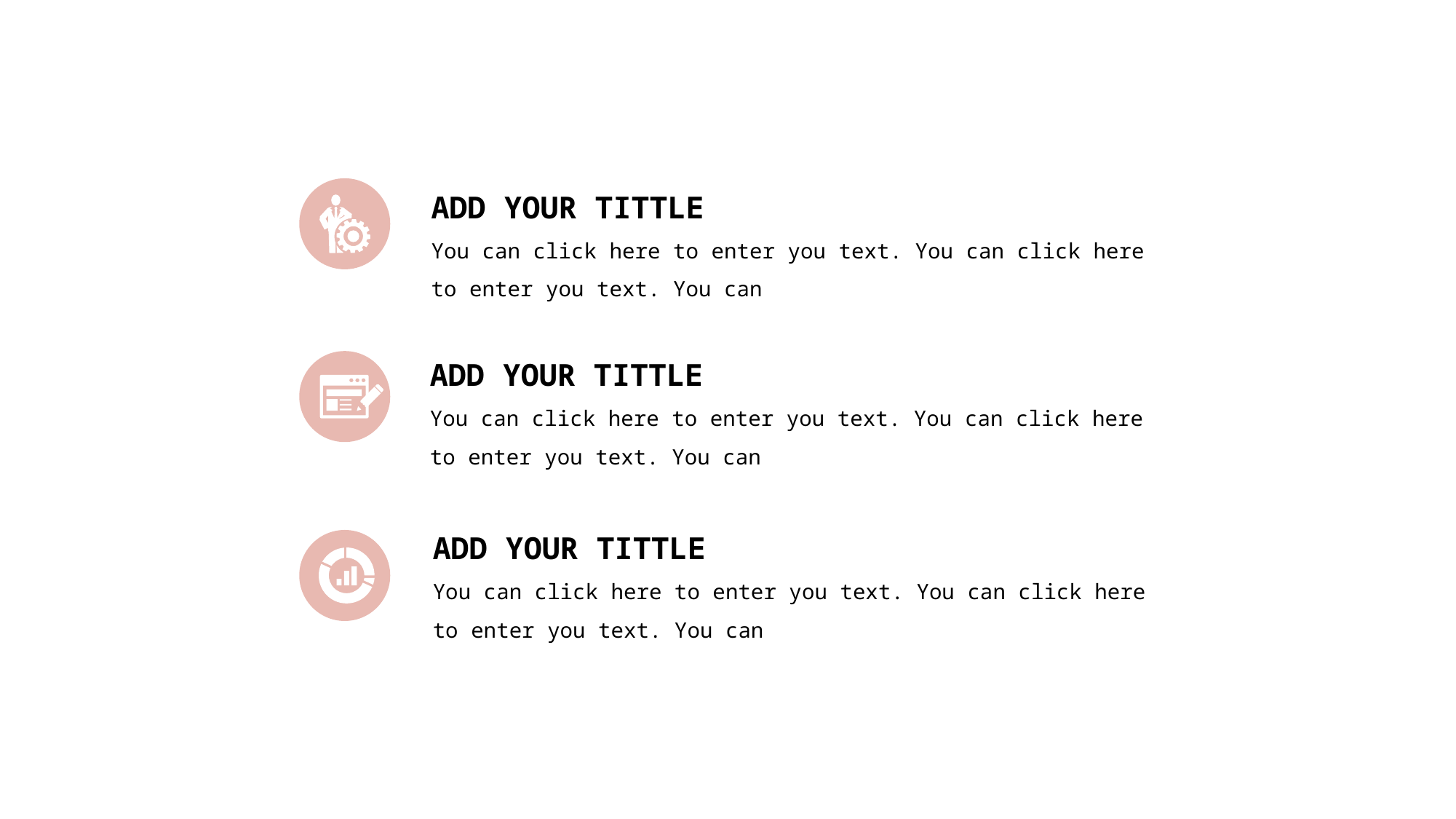

ADD YOUR TITTLE
You can click here to enter you text. You can click here to enter you text. You can

ADD YOUR TITTLE
You can click here to enter you text. You can click here to enter you text. You can

ADD YOUR TITTLE
You can click here to enter you text. You can click here to enter you text. You can